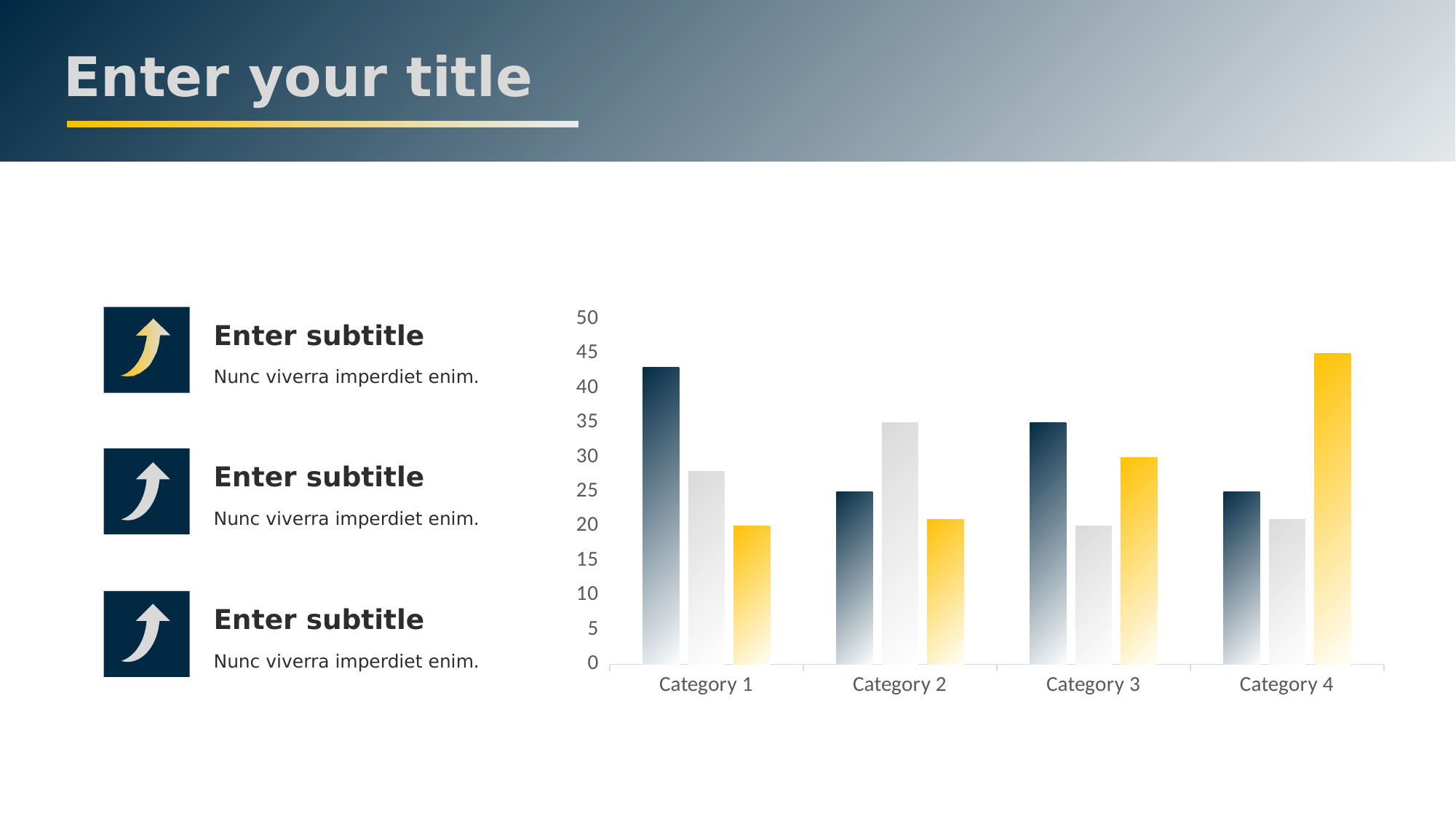

Enter your title

### Chart

| Category | Series 1 | Series 2 | Series 3 |
|---|---|---|---|
| Category 1 | 43.0 | 28.0 | 20.0 |
| Category 2 | 25.0 | 35.0 | 21.0 |
| Category 3 | 35.0 | 20.0 | 30.0 |
| Category 4 | 25.0 | 21.0 | 45.0 |
Enter subtitle

Nunc viverra imperdiet enim.
Enter subtitle

Nunc viverra imperdiet enim.
Enter subtitle

Nunc viverra imperdiet enim.